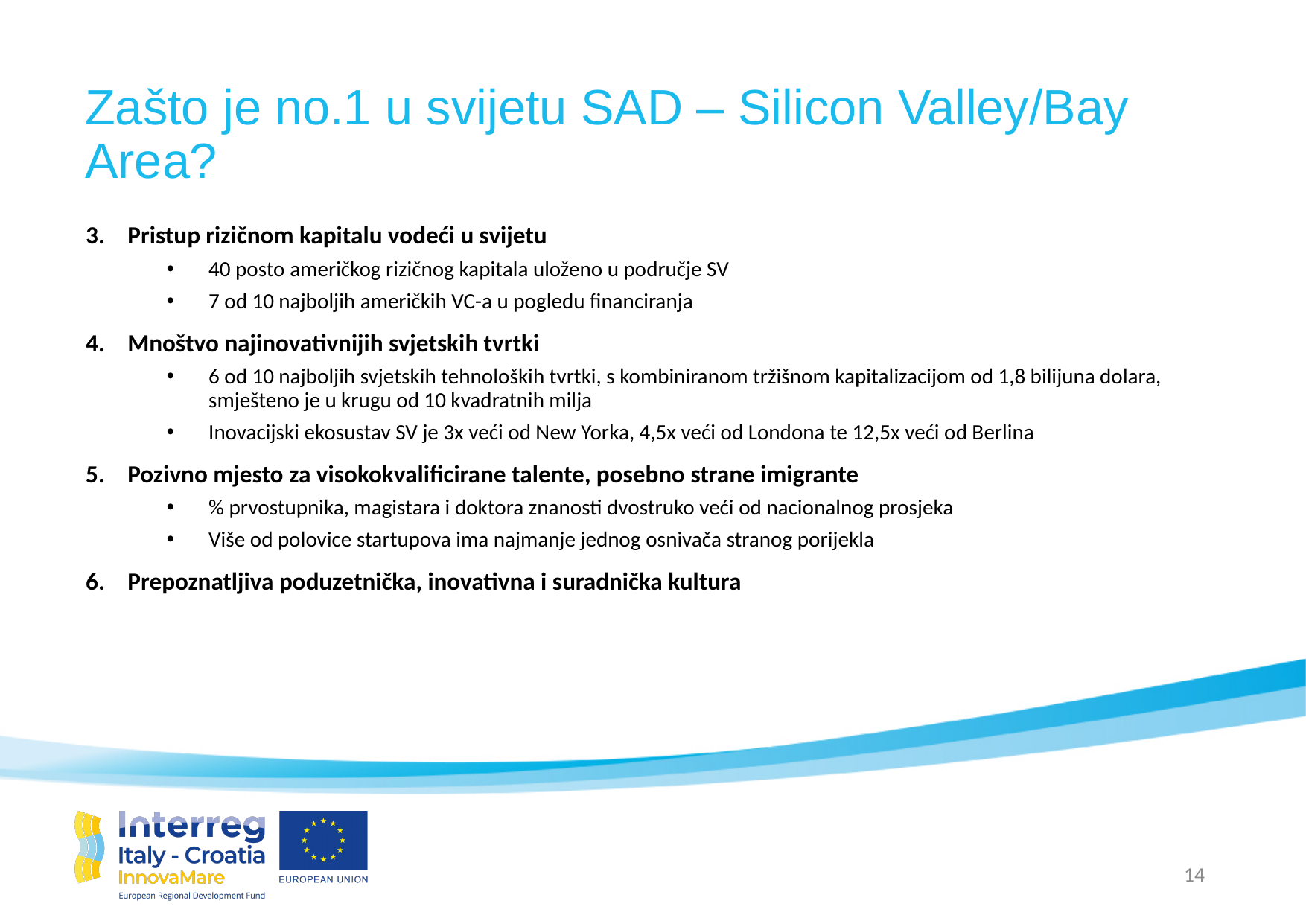

# Zašto je no.1 u svijetu SAD – Silicon Valley/Bay Area?
Pristup rizičnom kapitalu vodeći u svijetu
40 posto američkog rizičnog kapitala uloženo u područje SV
7 od 10 najboljih američkih VC-a u pogledu financiranja
Mnoštvo najinovativnijih svjetskih tvrtki
6 od 10 najboljih svjetskih tehnoloških tvrtki, s kombiniranom tržišnom kapitalizacijom od 1,8 bilijuna dolara, smješteno je u krugu od 10 kvadratnih milja
Inovacijski ekosustav SV je 3x veći od New Yorka, 4,5x veći od Londona te 12,5x veći od Berlina
Pozivno mjesto za visokokvalificirane talente, posebno strane imigrante
% prvostupnika, magistara i doktora znanosti dvostruko veći od nacionalnog prosjeka
Više od polovice startupova ima najmanje jednog osnivača stranog porijekla
Prepoznatljiva poduzetnička, inovativna i suradnička kultura

14